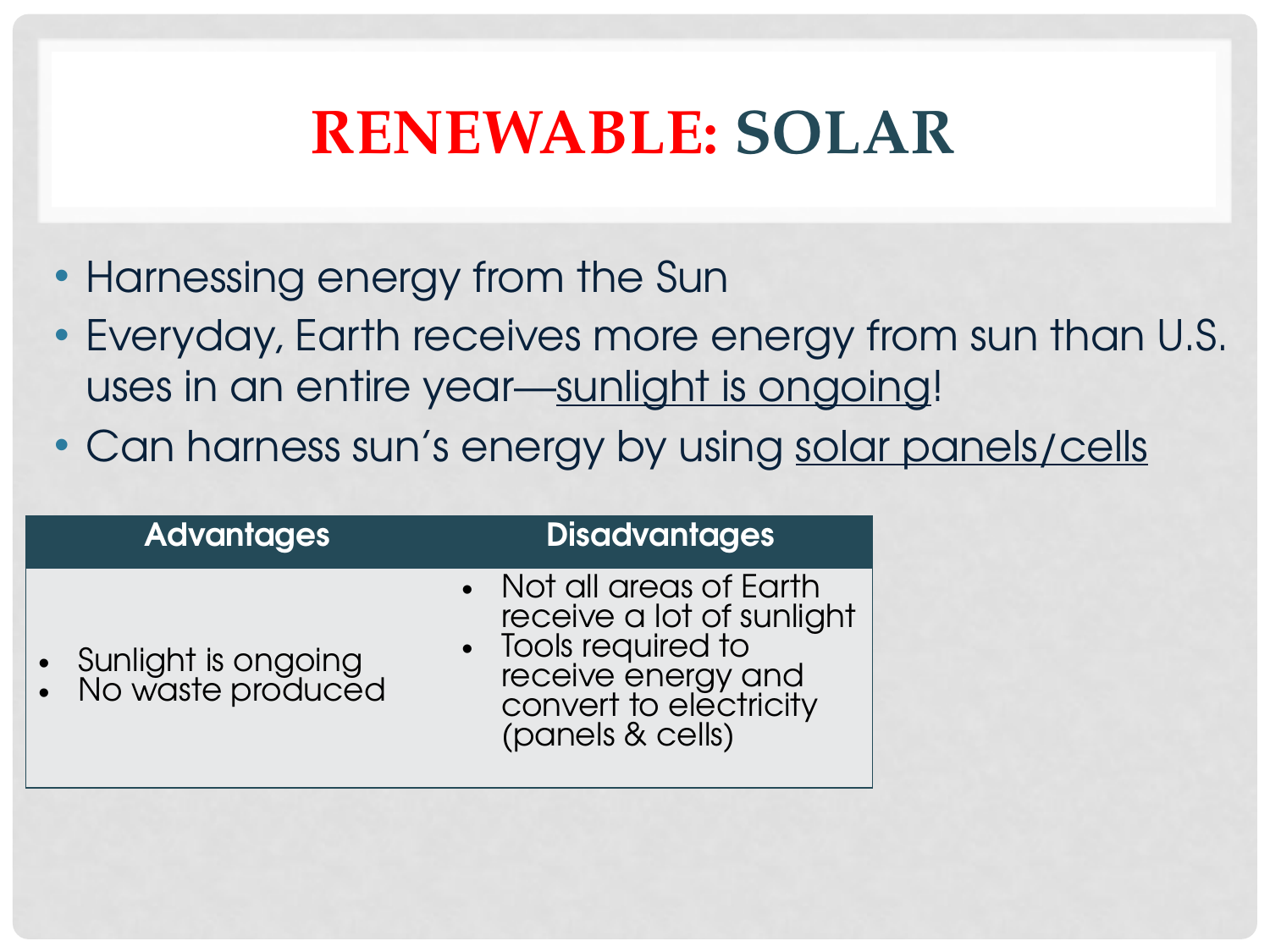

# Renewable: Solar
Harnessing energy from the Sun
Everyday, Earth receives more energy from sun than U.S. uses in an entire year—sunlight is ongoing!
Can harness sun’s energy by using solar panels/cells

| Advantages | Disadvantages |
| --- | --- |
| Sunlight is ongoing No waste produced | Not all areas of Earth receive a lot of sunlight Tools required to receive energy and convert to electricity (panels & cells) |